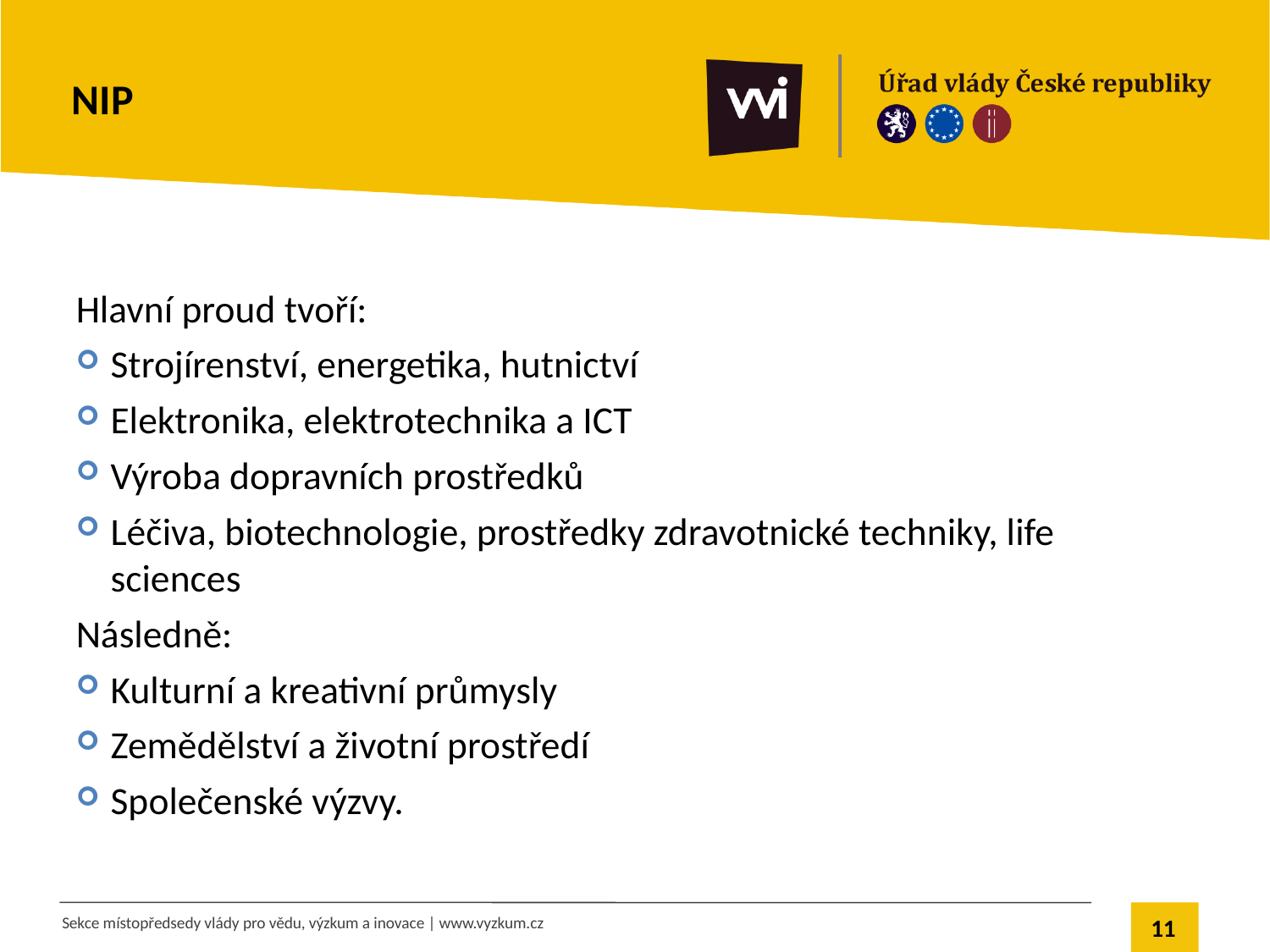

# NIP
Hlavní proud tvoří:
Strojírenství, energetika, hutnictví
Elektronika, elektrotechnika a ICT
Výroba dopravních prostředků
Léčiva, biotechnologie, prostředky zdravotnické techniky, life sciences
Následně:
Kulturní a kreativní průmysly
Zemědělství a životní prostředí
Společenské výzvy.

11